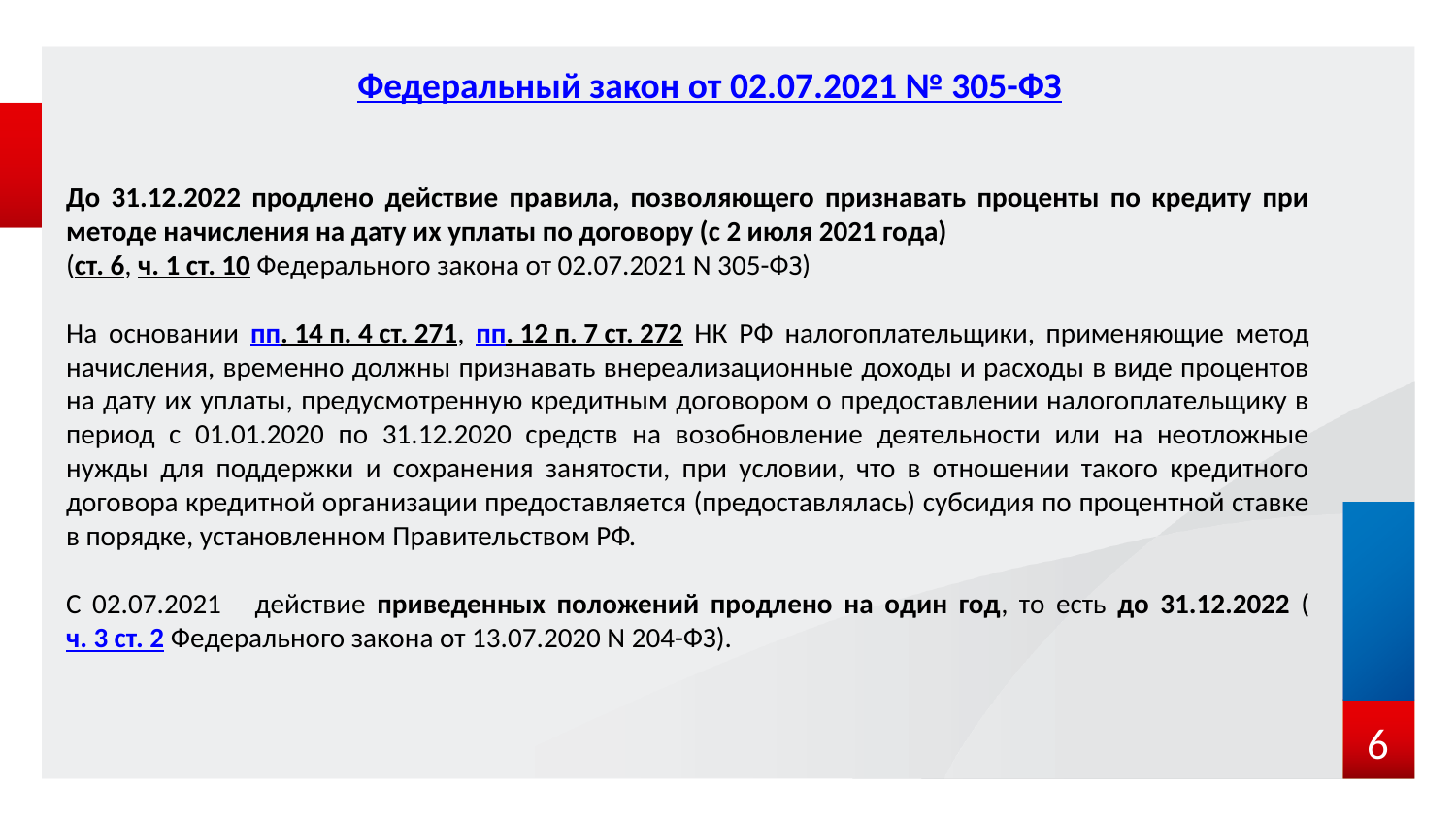

# Федеральный закон от 02.07.2021 № 305-ФЗ
До 31.12.2022 продлено действие правила, позволяющего признавать проценты по кредиту при методе начисления на дату их уплаты по договору (с 2 июля 2021 года)
(ст. 6, ч. 1 ст. 10 Федерального закона от 02.07.2021 N 305-ФЗ)

На основании пп. 14 п. 4 ст. 271, пп. 12 п. 7 ст. 272 НК РФ налогоплательщики, применяющие метод начисления, временно должны признавать внереализационные доходы и расходы в виде процентов на дату их уплаты, предусмотренную кредитным договором о предоставлении налогоплательщику в период с 01.01.2020 по 31.12.2020 средств на возобновление деятельности или на неотложные нужды для поддержки и сохранения занятости, при условии, что в отношении такого кредитного договора кредитной организации предоставляется (предоставлялась) субсидия по процентной ставке в порядке, установленном Правительством РФ.

С 02.07.2021   действие приведенных положений продлено на один год, то есть до 31.12.2022 (ч. 3 ст. 2 Федерального закона от 13.07.2020 N 204-ФЗ).
 6